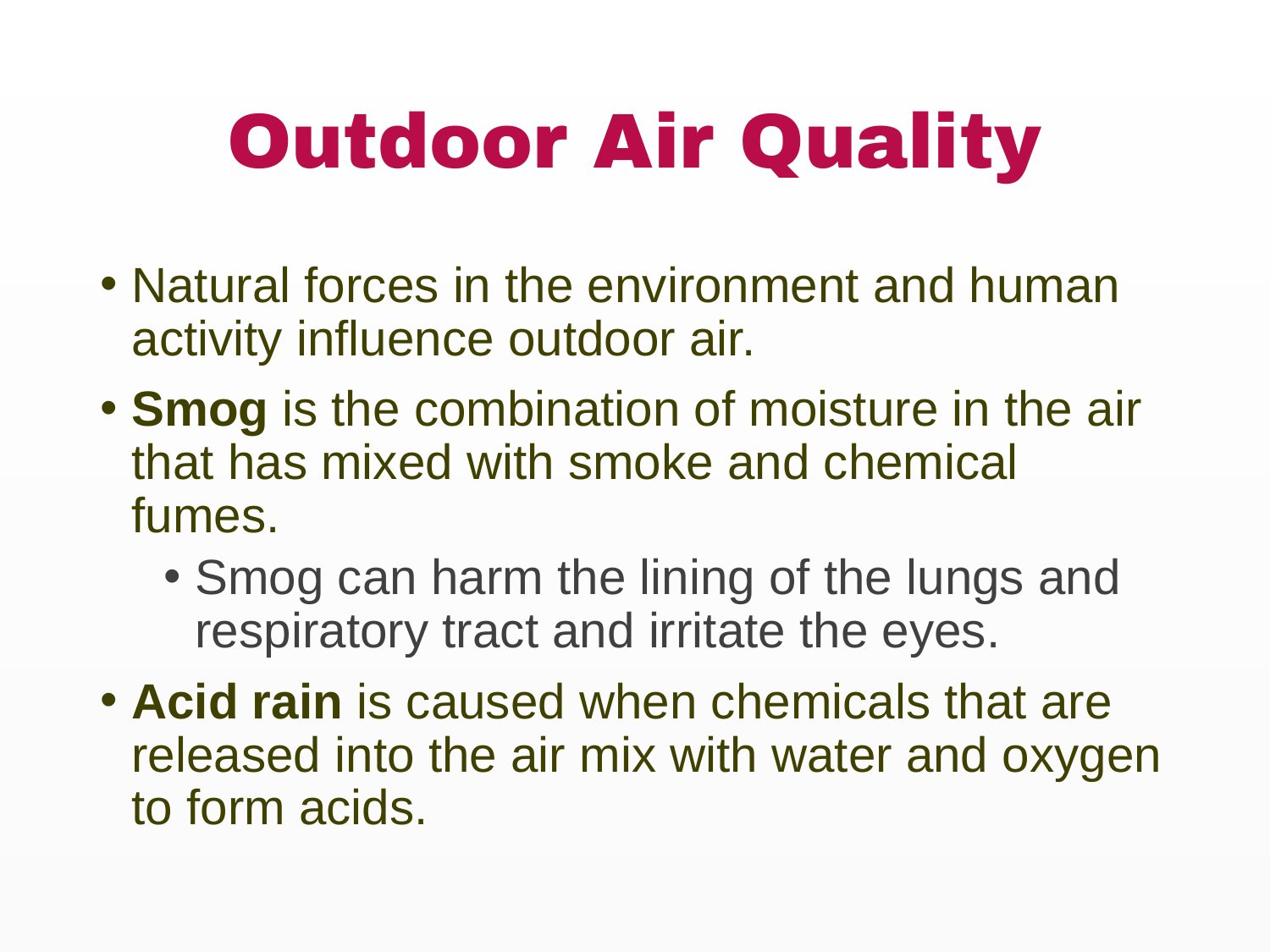

# Outdoor Air Quality
Natural forces in the environment and human activity influence outdoor air.
Smog is the combination of moisture in the air that has mixed with smoke and chemical fumes.
Smog can harm the lining of the lungs and respiratory tract and irritate the eyes.
Acid rain is caused when chemicals that are released into the air mix with water and oxygen to form acids.